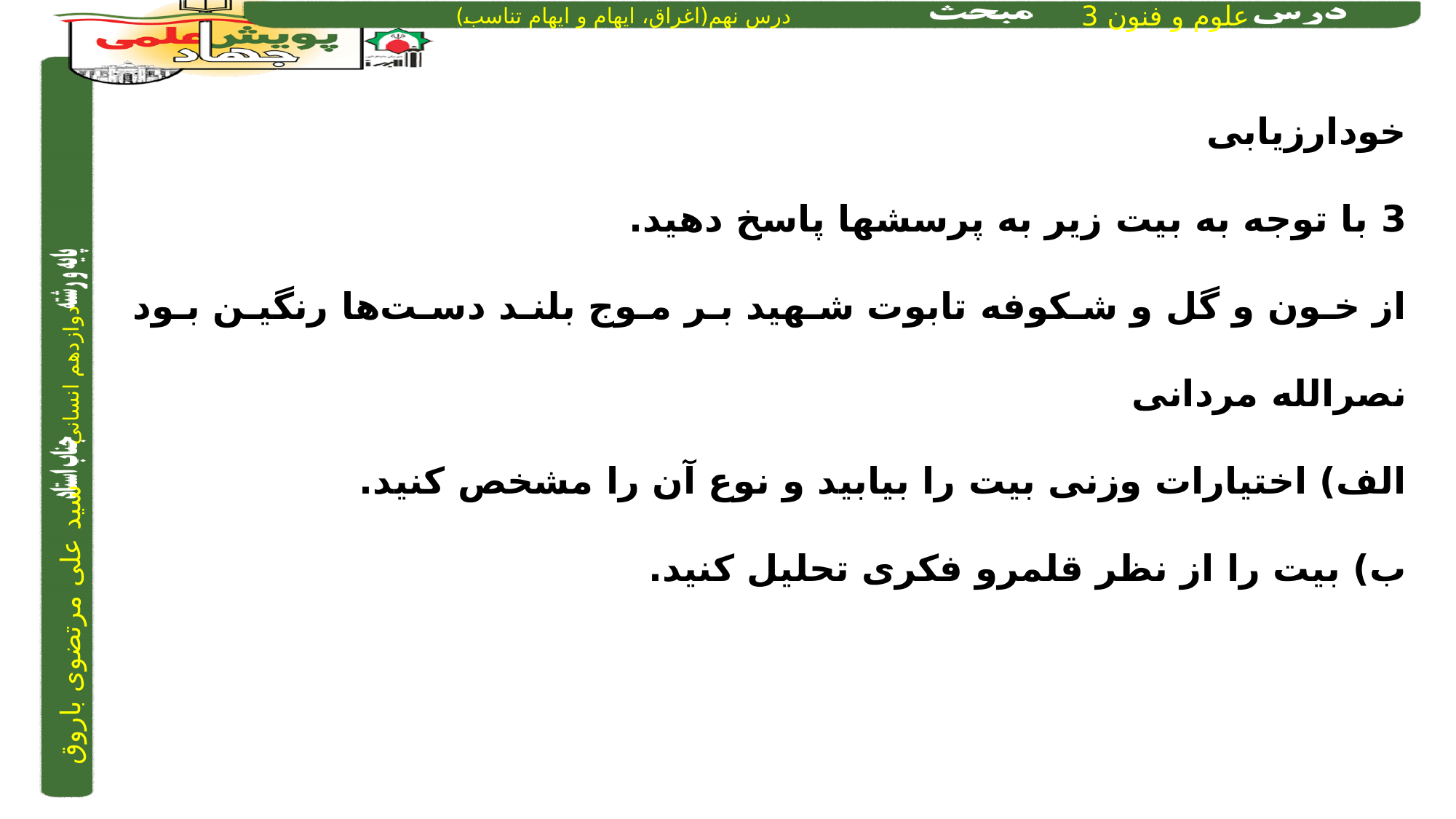

خودارزیابی
3 با توجه به بیت زیر به پرسشها پاسخ دهید.
از خـون و گل و شـکوفه تابوت شـهید	 بـر مـوج بلنـد دسـت‌ها رنگیـن بـود	نصرالله مردانی
الف) اختیارات وزنی بیت را بیابید و نوع آن را مشخص کنید.
ب) بیت را از نظر قلمرو فکری تحلیل کنید.